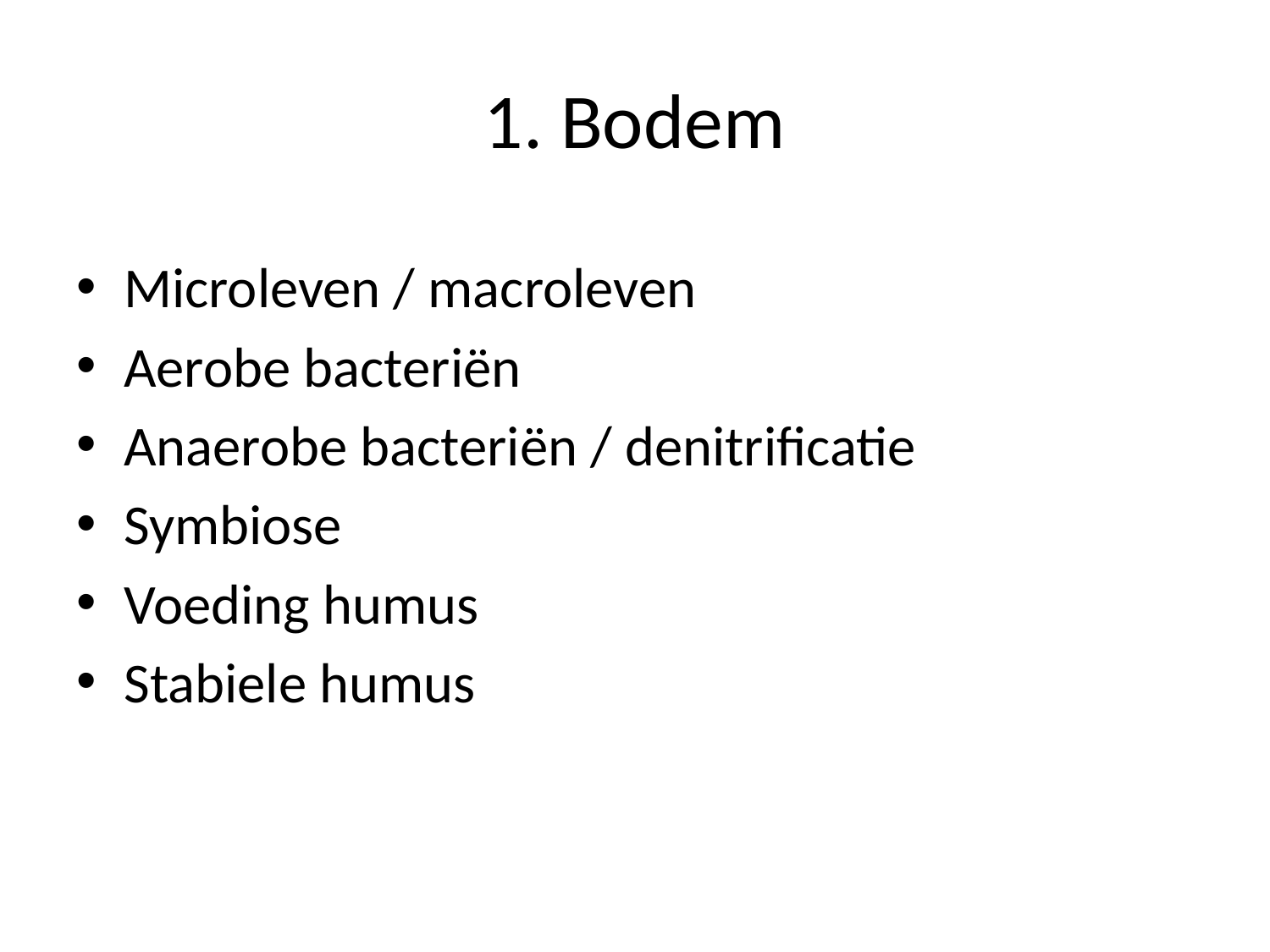

# 1. Bodem

Microleven / macroleven
Aerobe bacteriën
Anaerobe bacteriën / denitrificatie
Symbiose
Voeding humus
Stabiele humus